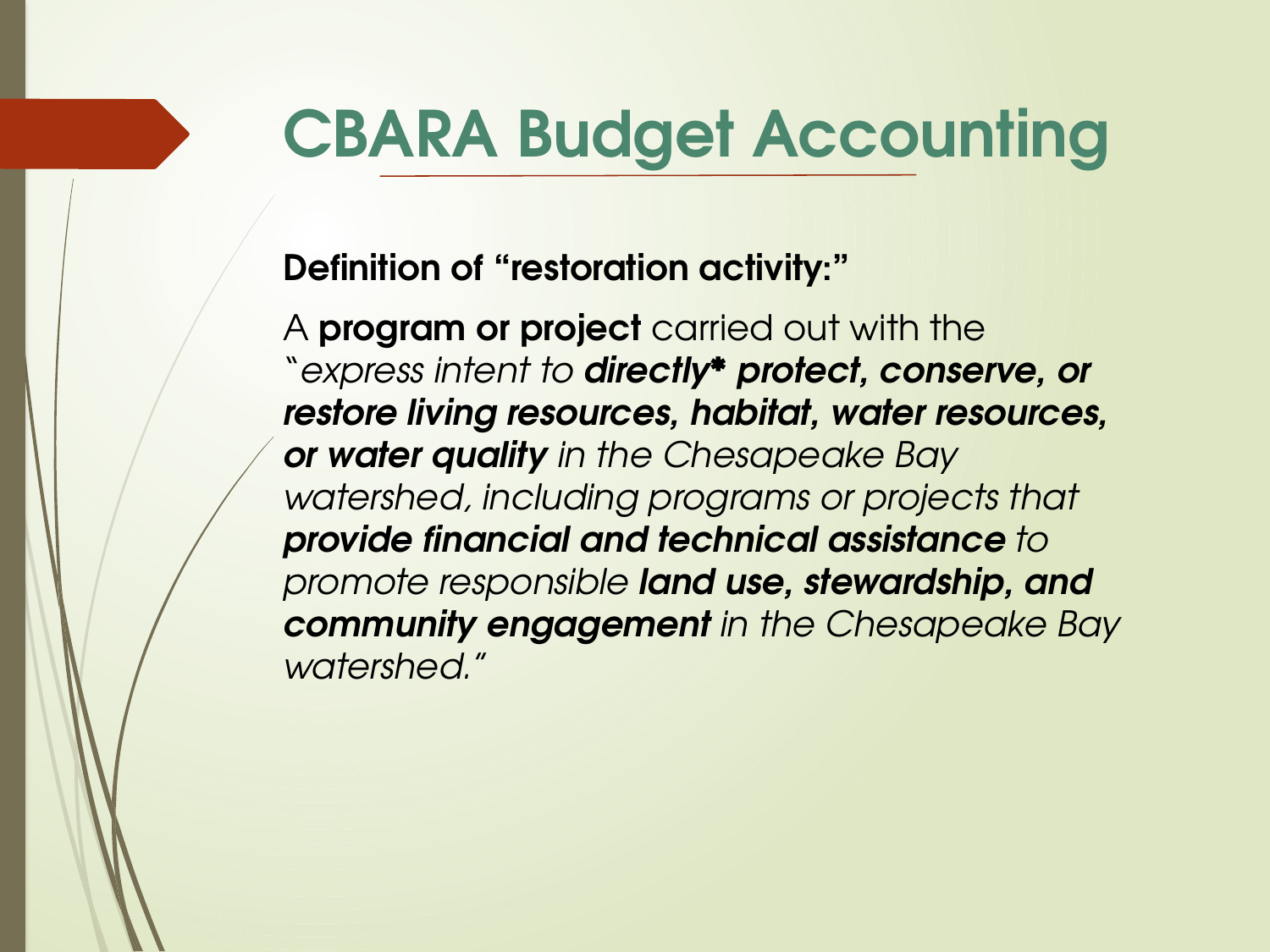

# CBARA Budget Accounting
Definition of “restoration activity:”
A program or project carried out with the “express intent to directly* protect, conserve, or restore living resources, habitat, water resources, or water quality in the Chesapeake Bay watershed, including programs or projects that provide financial and technical assistance to promote responsible land use, stewardship, and community engagement in the Chesapeake Bay watershed.”